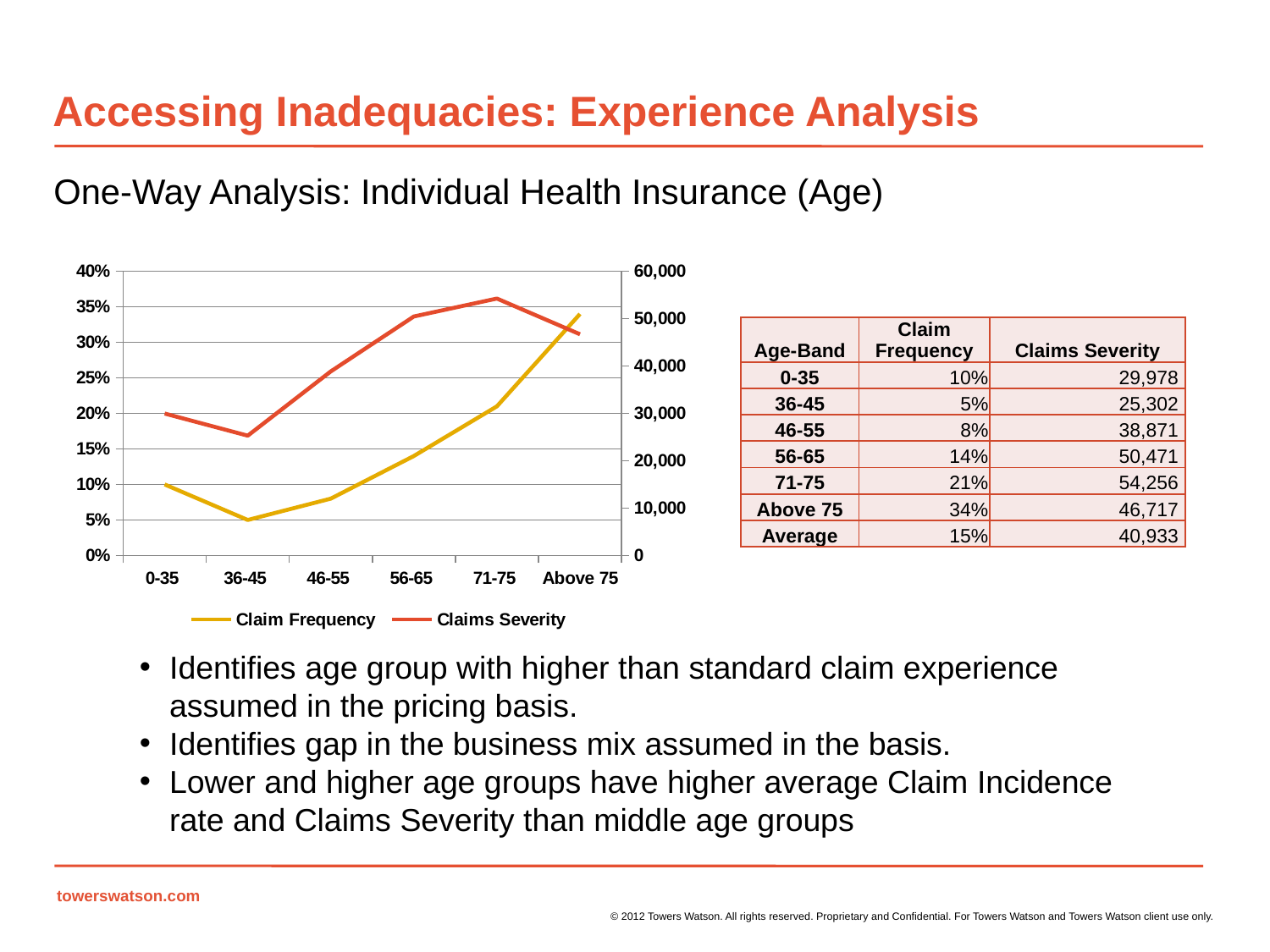

# Accessing Inadequacies: Experience Analysis
One-Way Analysis: Individual Health Insurance (Age)

### Chart

| Category | Claim Frequency  | Claims Severity  |
|---|---|---|
| 0-35  | 0.1 | 29978.0 |
| 36-45  | 0.050000000000000065 | 25302.0 |
| 46-55  | 0.08000000000000013 | 38871.0 |
| 56-65  | 0.14 | 50471.0 |
| 71-75  | 0.2100000000000002 | 54256.0 |
| Above 75  | 0.3400000000000005 | 46717.0 |
| Age-Band | Claim Frequency | Claims Severity |
| --- | --- | --- |
| 0-35 | 10% | 29,978 |
| 36-45 | 5% | 25,302 |
| 46-55 | 8% | 38,871 |
| 56-65 | 14% | 50,471 |
| 71-75 | 21% | 54,256 |
| Above 75 | 34% | 46,717 |
| Average | 15% | 40,933 |
Identifies age group with higher than standard claim experience  assumed in the pricing basis.
Identifies gap in the business mix assumed in the basis.
Lower and higher age groups have higher average Claim Incidence rate and Claims Severity than middle age groups